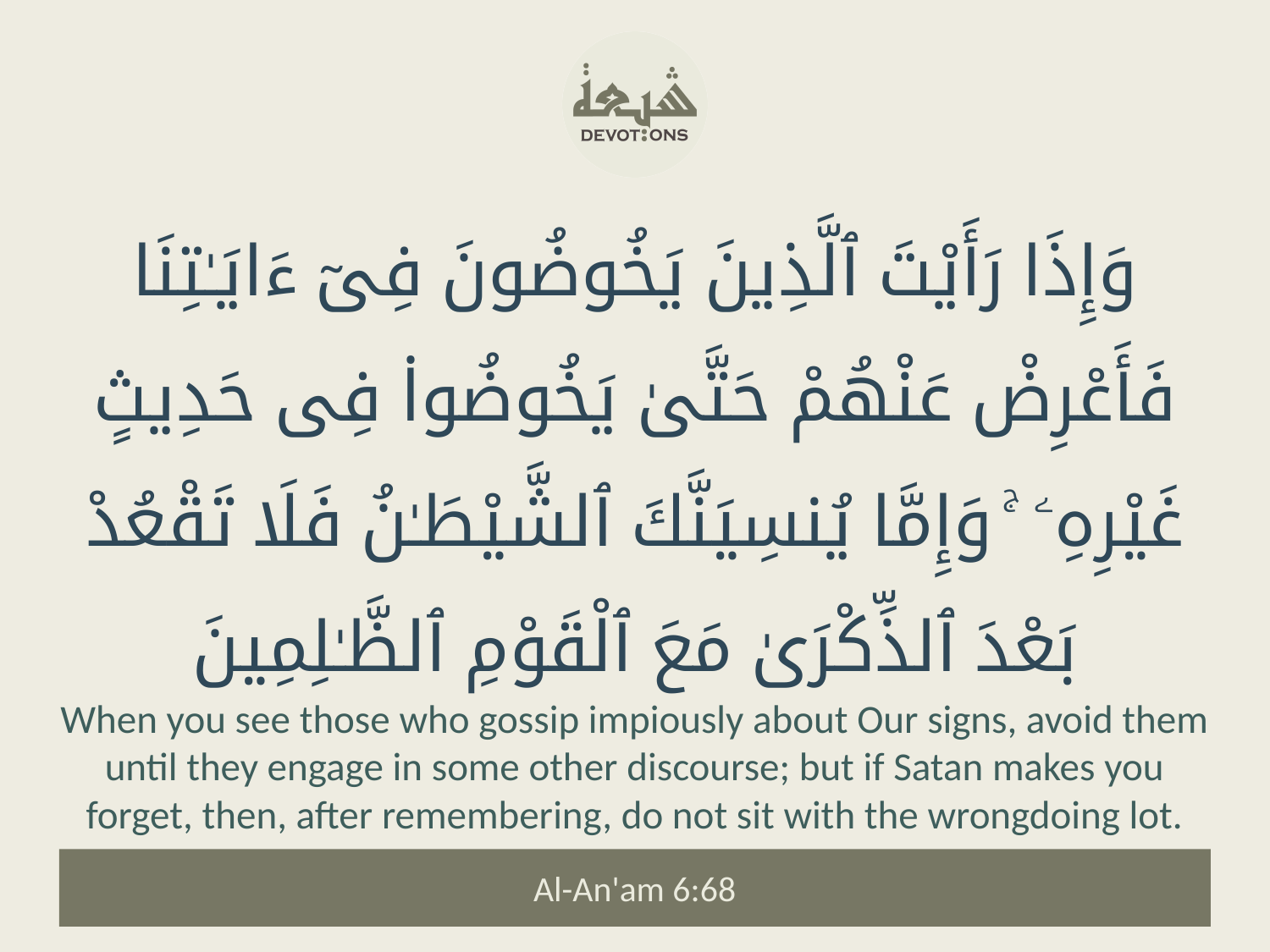

وَإِذَا رَأَيْتَ ٱلَّذِينَ يَخُوضُونَ فِىٓ ءَايَـٰتِنَا فَأَعْرِضْ عَنْهُمْ حَتَّىٰ يَخُوضُوا۟ فِى حَدِيثٍ غَيْرِهِۦ ۚ وَإِمَّا يُنسِيَنَّكَ ٱلشَّيْطَـٰنُ فَلَا تَقْعُدْ بَعْدَ ٱلذِّكْرَىٰ مَعَ ٱلْقَوْمِ ٱلظَّـٰلِمِينَ
When you see those who gossip impiously about Our signs, avoid them until they engage in some other discourse; but if Satan makes you forget, then, after remembering, do not sit with the wrongdoing lot.
Al-An'am 6:68